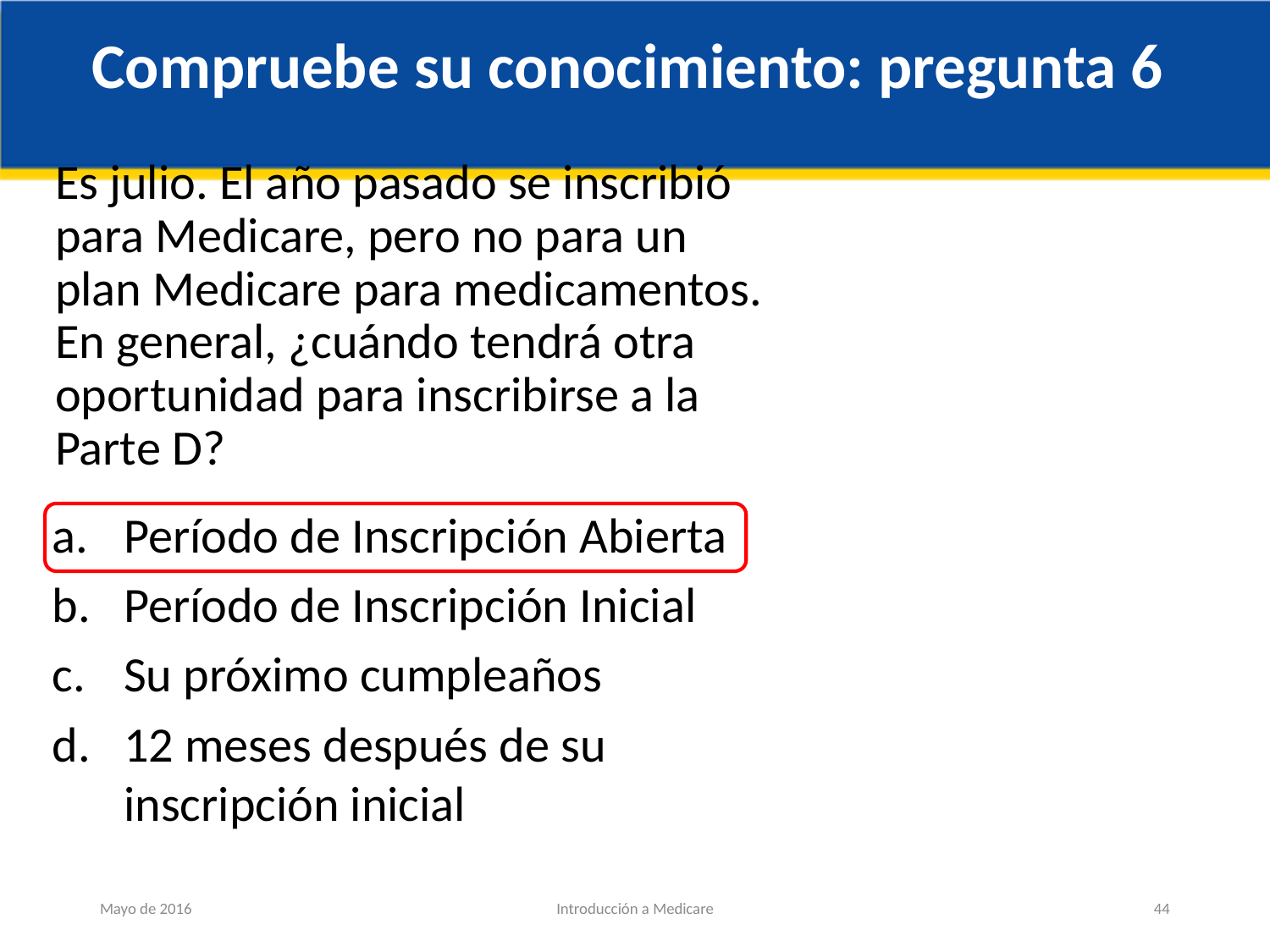

Compruebe su conocimiento: pregunta 6
# Es julio. El año pasado se inscribió para Medicare, pero no para un plan Medicare para medicamentos. En general, ¿cuándo tendrá otra oportunidad para inscribirse a la Parte D?
Período de Inscripción Abierta
Período de Inscripción Inicial
Su próximo cumpleaños
12 meses después de su inscripción inicial

Mayo de 2016
Introducción a Medicare
44